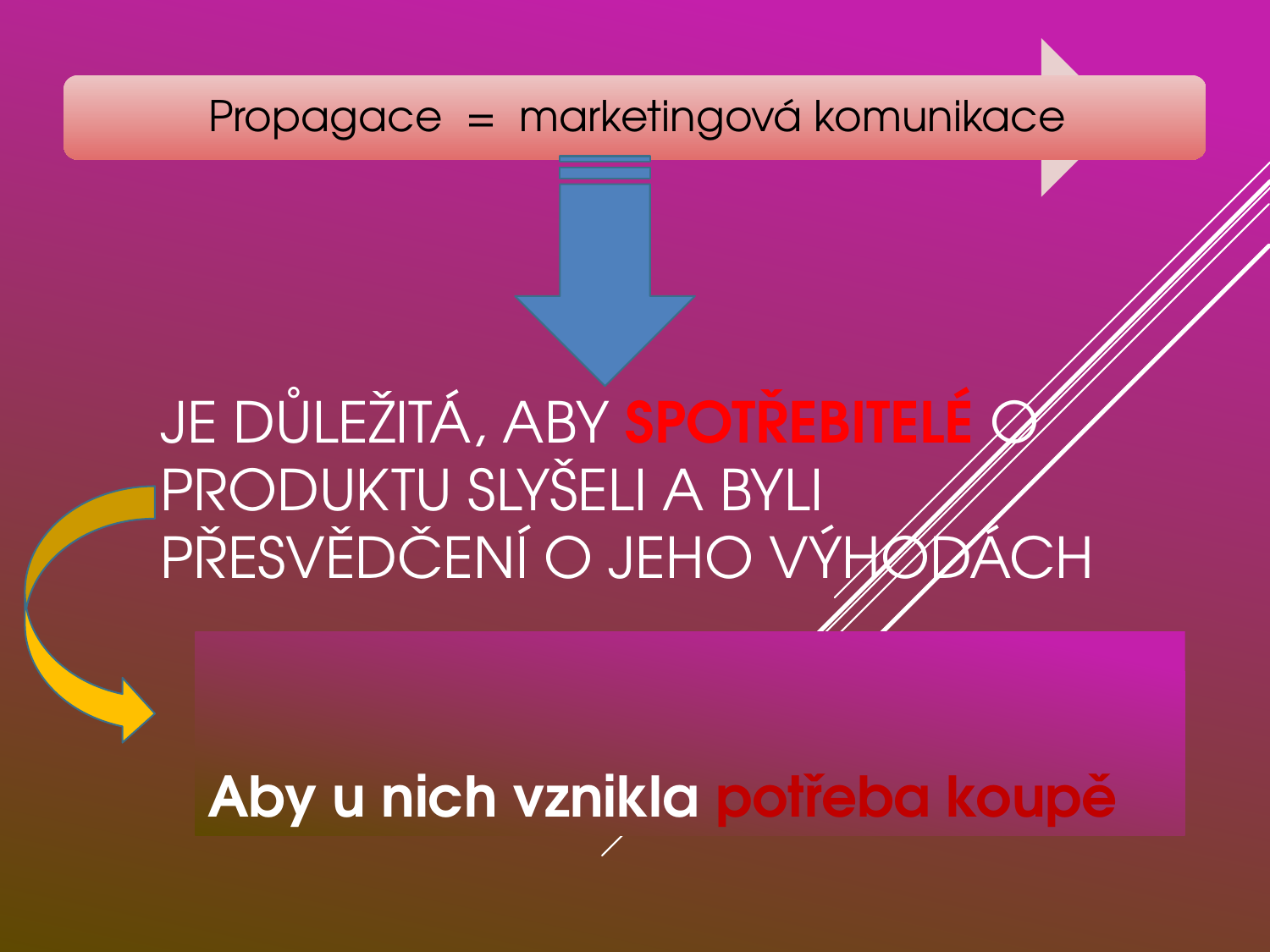

Propagace  =  marketingová komunikace

# Je důležitá, aby spotřebitelé o produktu slyšeli a byli přesvědčení o jeho výhodách

Aby u nich vznikla potřeba koupě